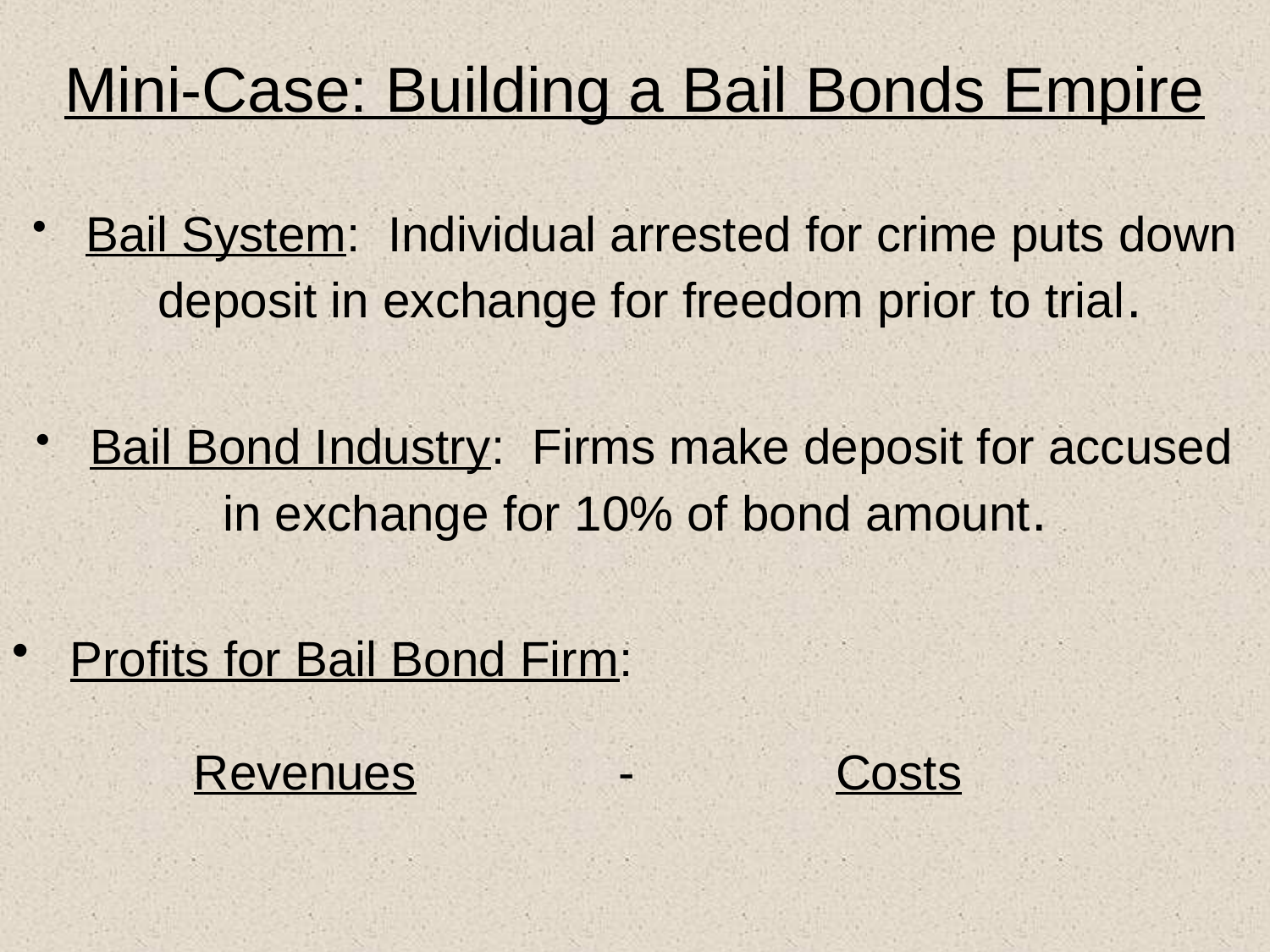

Mini-Case: Building a Bail Bonds Empire
  Bail System:  Individual arrested for crime puts down deposit in exchange for freedom prior to trial.
  Bail Bond Industry:  Firms make deposit for accused
in exchange for 10% of bond amount.
  Profits for Bail Bond Firm:
Revenues
-
Costs